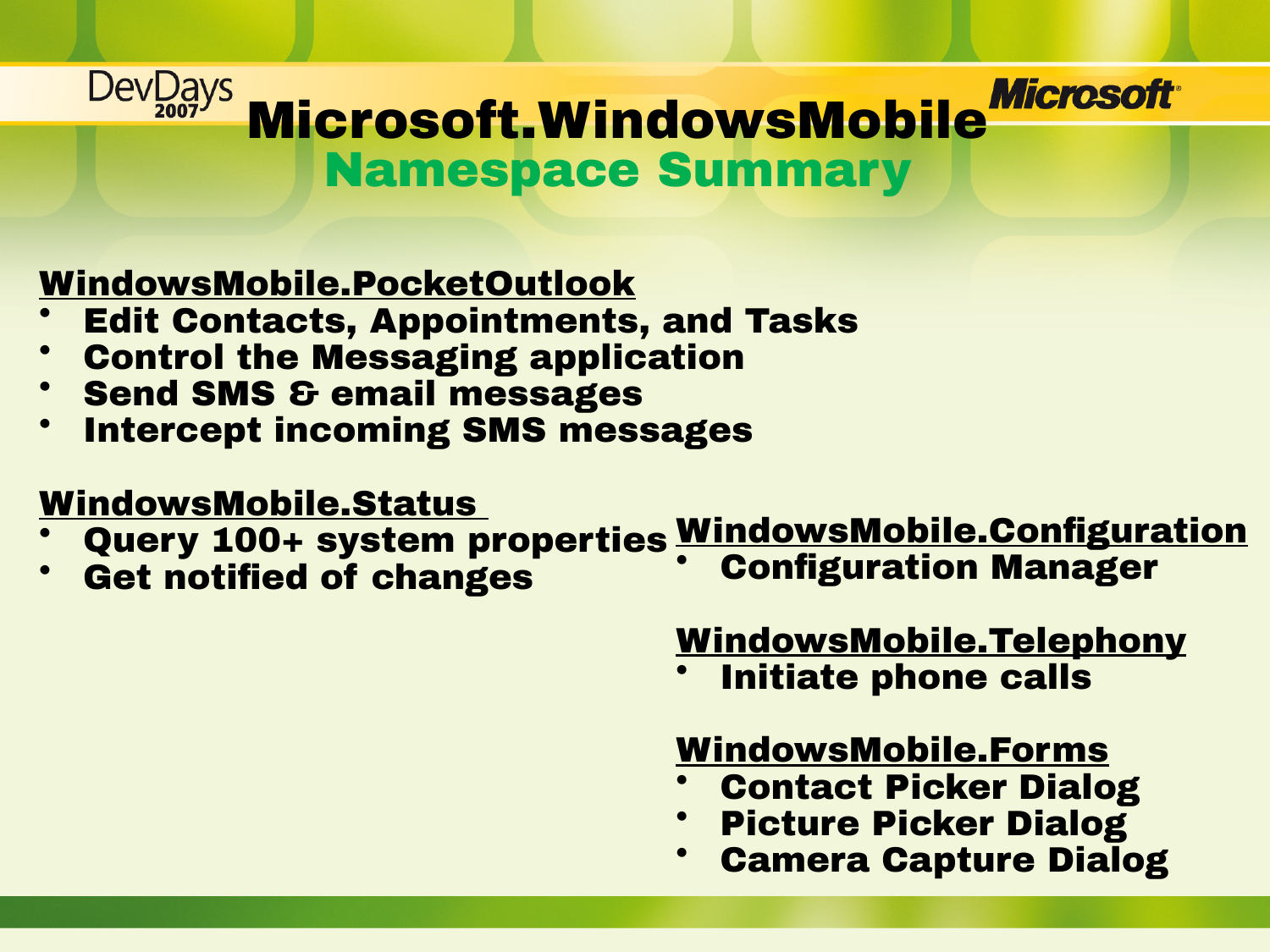

Microsoft.WindowsMobile
Namespace Summary
WindowsMobile.PocketOutlook
Edit Contacts, Appointments, and Tasks
Control the Messaging application
Send SMS & email messages
Intercept incoming SMS messages

WindowsMobile.Status
Query 100+ system properties
Get notified of changes
WindowsMobile.Configuration
Configuration Manager

WindowsMobile.Telephony
Initiate phone calls

WindowsMobile.Forms
Contact Picker Dialog
Picture Picker Dialog
Camera Capture Dialog